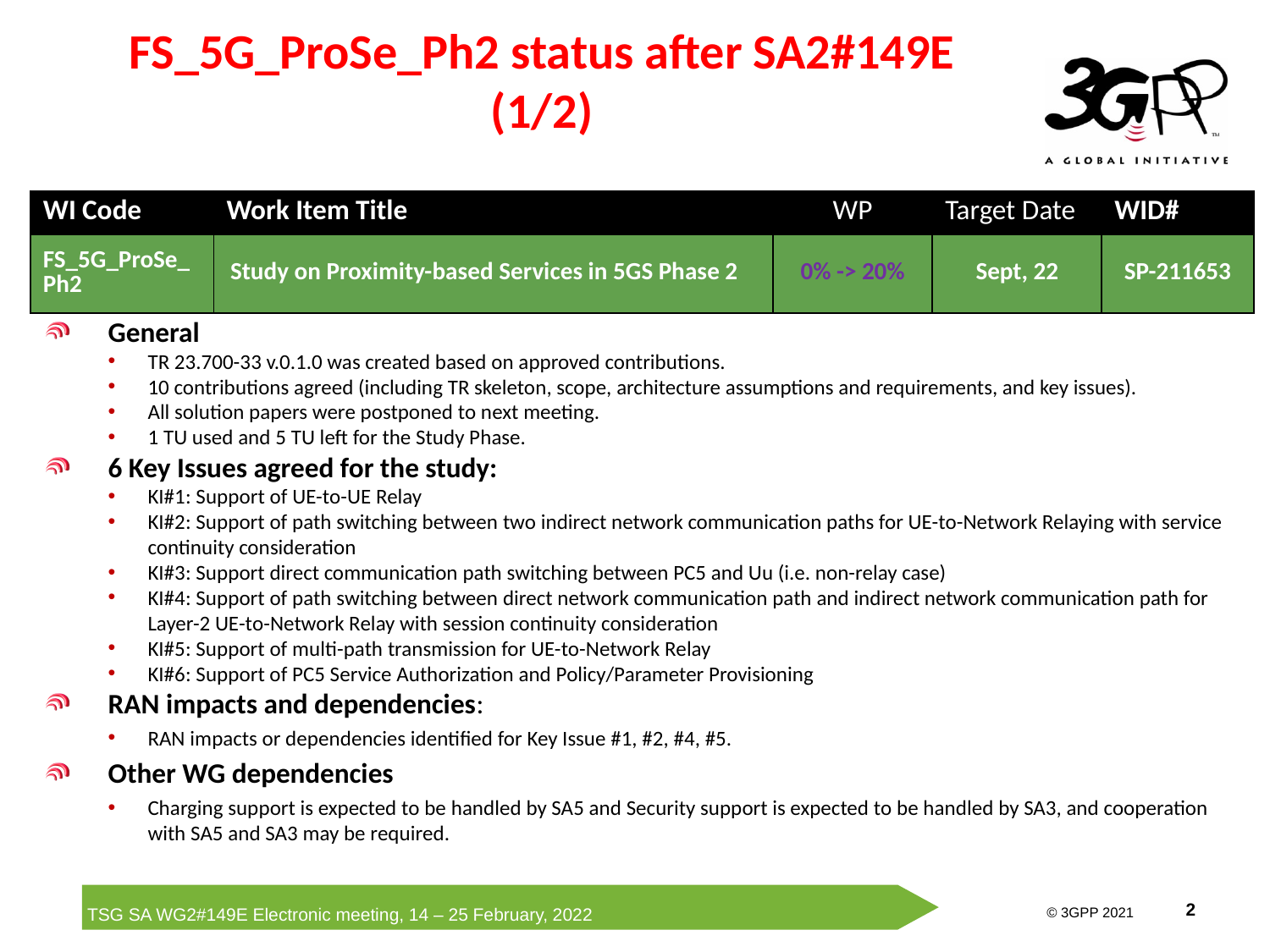

# FS_5G_ProSe_Ph2 status after SA2#149E (1/2)
| WI Code | Work Item Title | WP | Target Date | WID# |
| --- | --- | --- | --- | --- |
| FS\_5G\_ProSe\_Ph2 | Study on Proximity-based Services in 5GS Phase 2 | 0% -> 20% | Sept, 22 | SP-211653 |
General
TR 23.700-33 v.0.1.0 was created based on approved contributions.
10 contributions agreed (including TR skeleton, scope, architecture assumptions and requirements, and key issues).
All solution papers were postponed to next meeting.
1 TU used and 5 TU left for the Study Phase.
6 Key Issues agreed for the study:
KI#1: Support of UE-to-UE Relay
KI#2: Support of path switching between two indirect network communication paths for UE-to-Network Relaying with service continuity consideration
KI#3: Support direct communication path switching between PC5 and Uu (i.e. non-relay case)
KI#4: Support of path switching between direct network communication path and indirect network communication path for Layer-2 UE-to-Network Relay with session continuity consideration
KI#5: Support of multi-path transmission for UE-to-Network Relay
KI#6: Support of PC5 Service Authorization and Policy/Parameter Provisioning
RAN impacts and dependencies:
RAN impacts or dependencies identified for Key Issue #1, #2, #4, #5.
Other WG dependencies
Charging support is expected to be handled by SA5 and Security support is expected to be handled by SA3, and cooperation with SA5 and SA3 may be required.